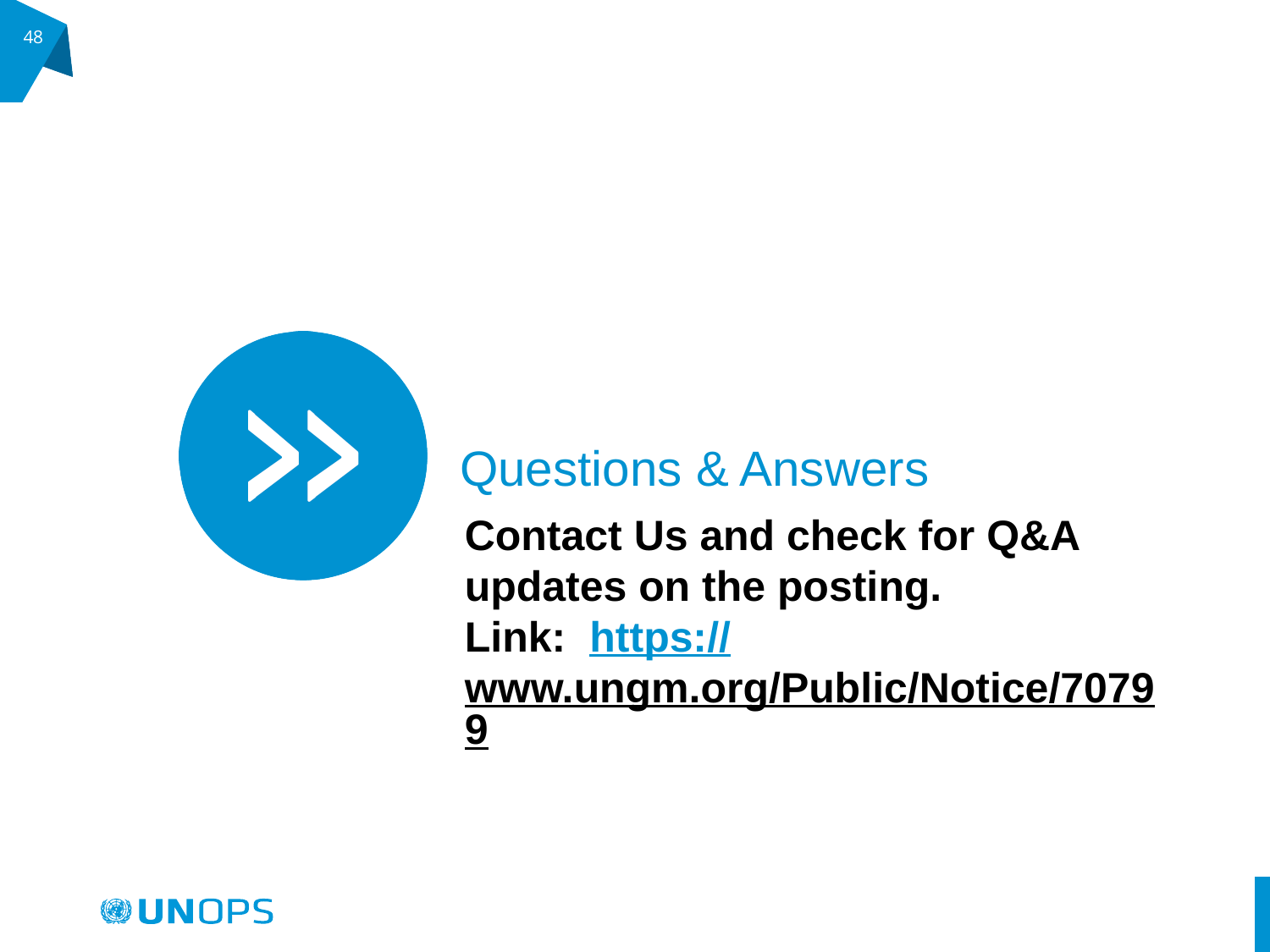

48
Questions & Answers
Contact Us and check for Q&A updates on the posting.
Link:  https://www.ungm.org/Public/Notice/70799